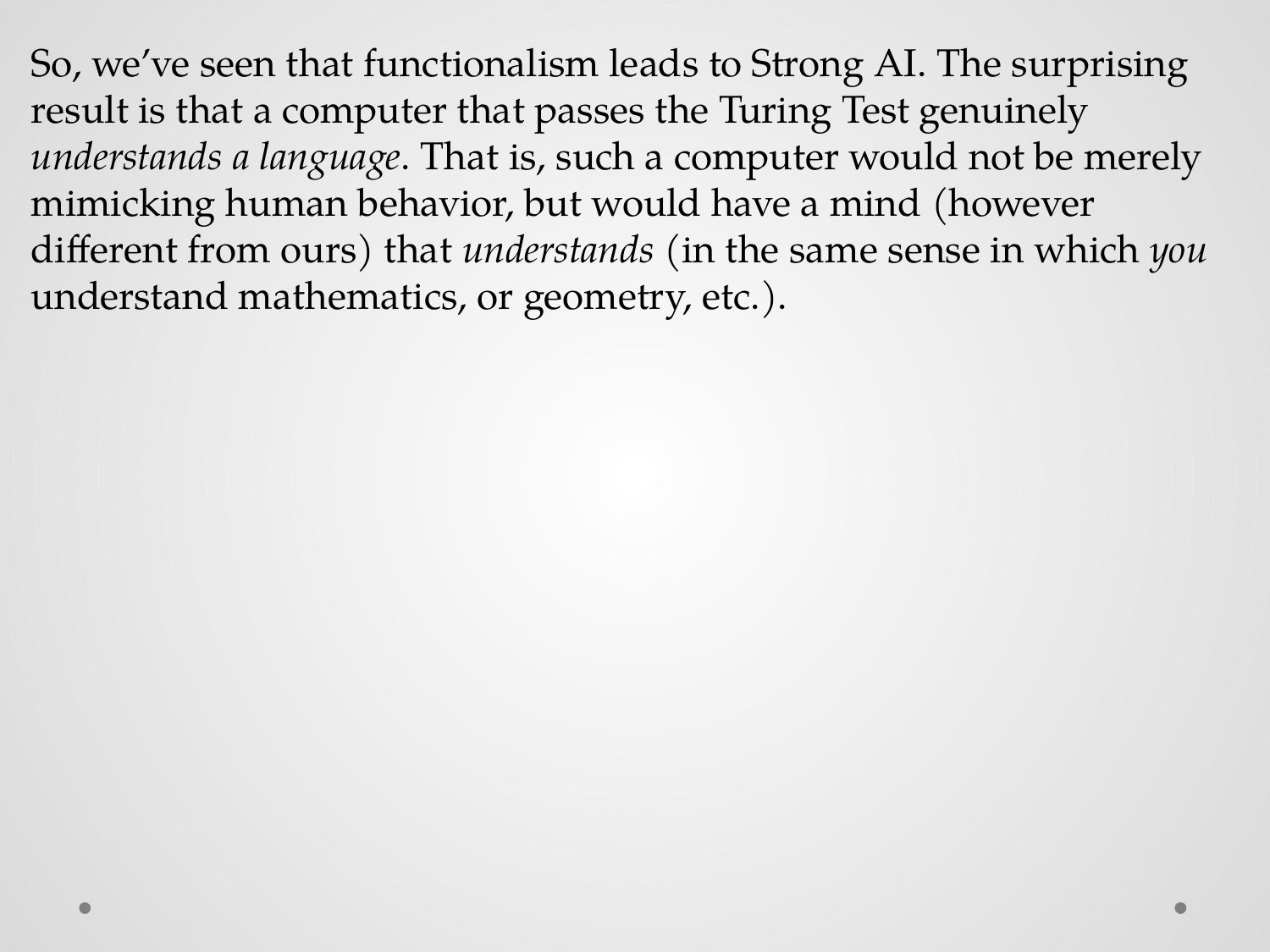

So, we’ve seen that functionalism leads to Strong AI. The surprising result is that a computer that passes the Turing Test genuinely understands a language. That is, such a computer would not be merely mimicking human behavior, but would have a mind (however different from ours) that understands (in the same sense in which you understand mathematics, or geometry, etc.).